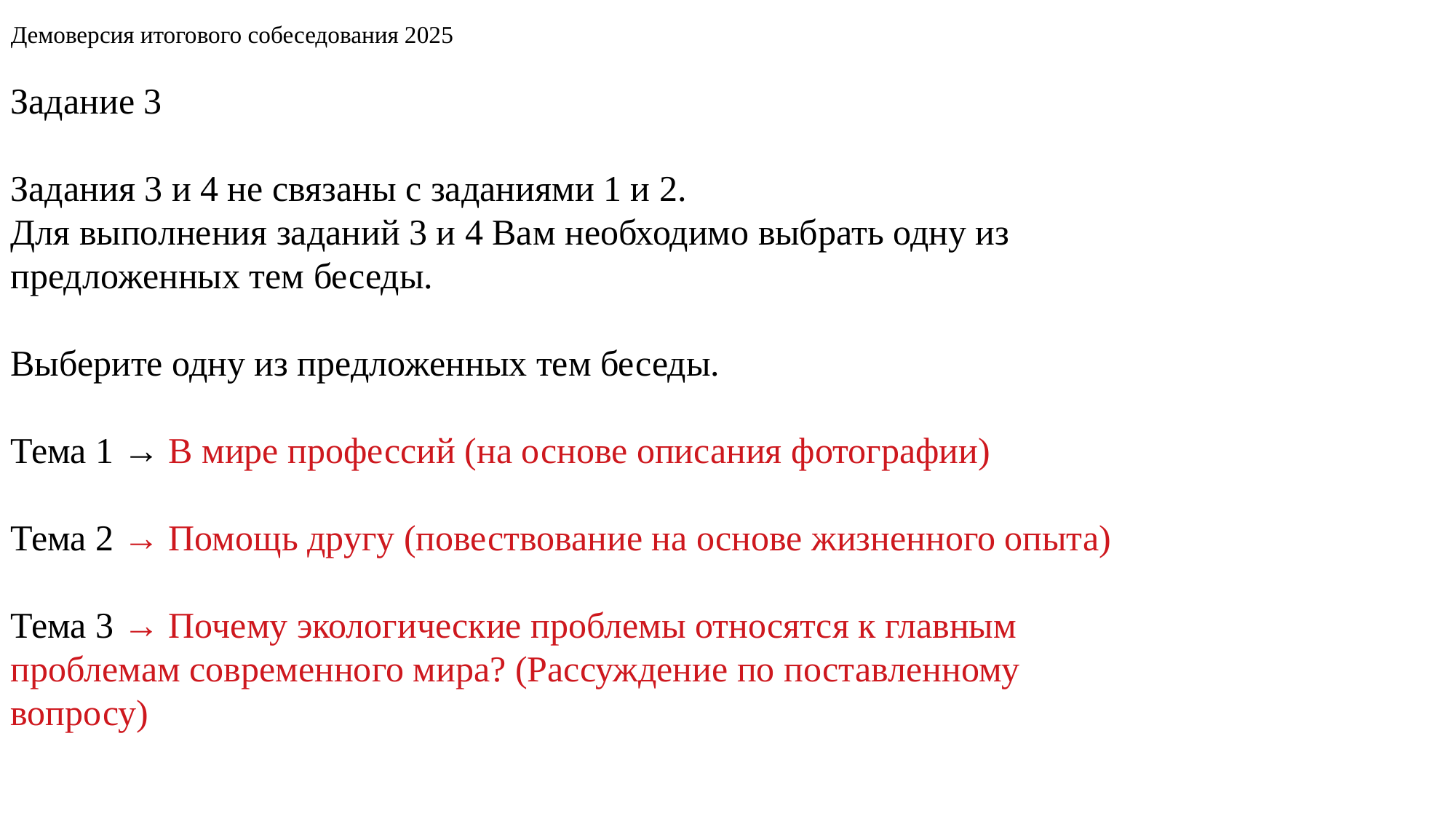

Демоверсия итогового собеседования 2025

Задание 3

Задания 3 и 4 не связаны с заданиями 1 и 2.
Для выполнения заданий 3 и 4 Вам необходимо выбрать одну из предложенных тем беседы.

Выберите одну из предложенных тем беседы.

Тема 1 → В мире профессий (на основе описания фотографии)

Тема 2 → Помощь другу (повествование на основе жизненного опыта)

Тема 3 → Почему экологические проблемы относятся к главным проблемам современного мира? (Рассуждение по поставленному вопросу)